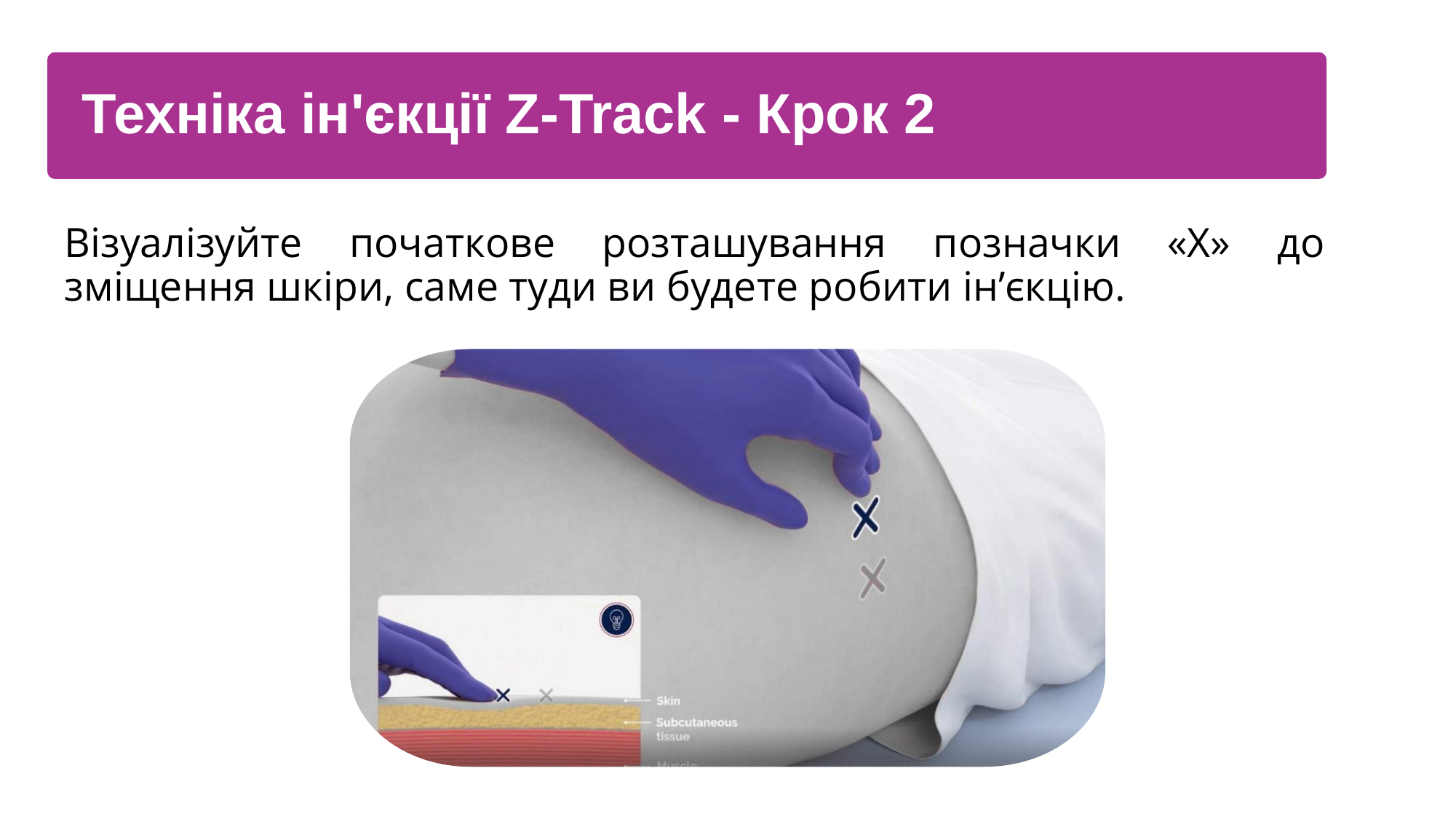

Техніка ін'єкції Z-Track - Крок 2
Візуалізуйте початкове розташування позначки «X» до зміщення шкіри, саме туди ви будете робити ін’єкцію.